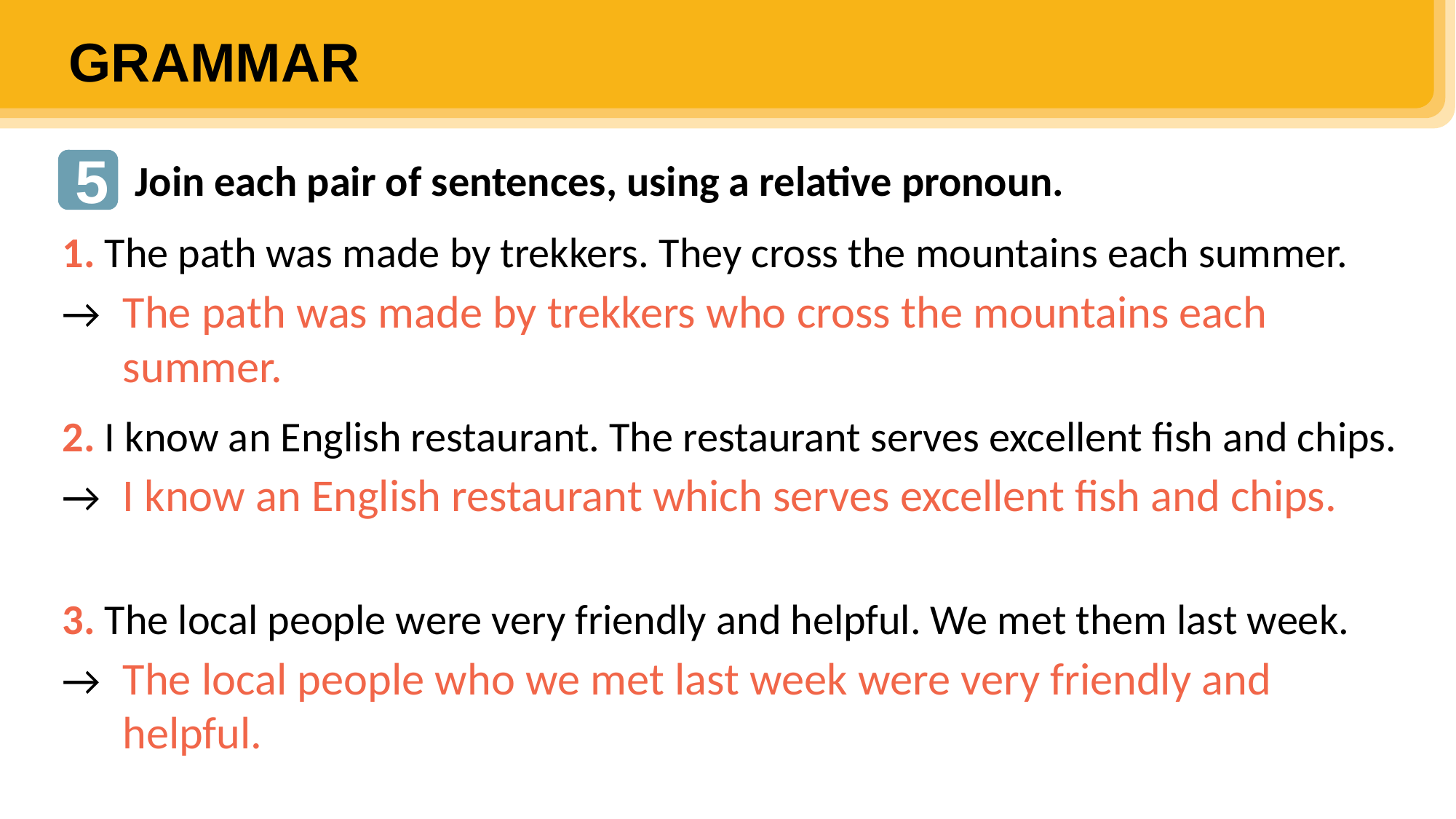

GRAMMAR
5
Join each pair of sentences, using a relative pronoun.

1. The path was made by trekkers. They cross the mountains each summer.
→

2. I know an English restaurant. The restaurant serves excellent fish and chips.
→

3. The local people were very friendly and helpful. We met them last week.
→
The path was made by trekkers who cross the mountains each summer.
I know an English restaurant which serves excellent fish and chips.
The local people who we met last week were very friendly and helpful.